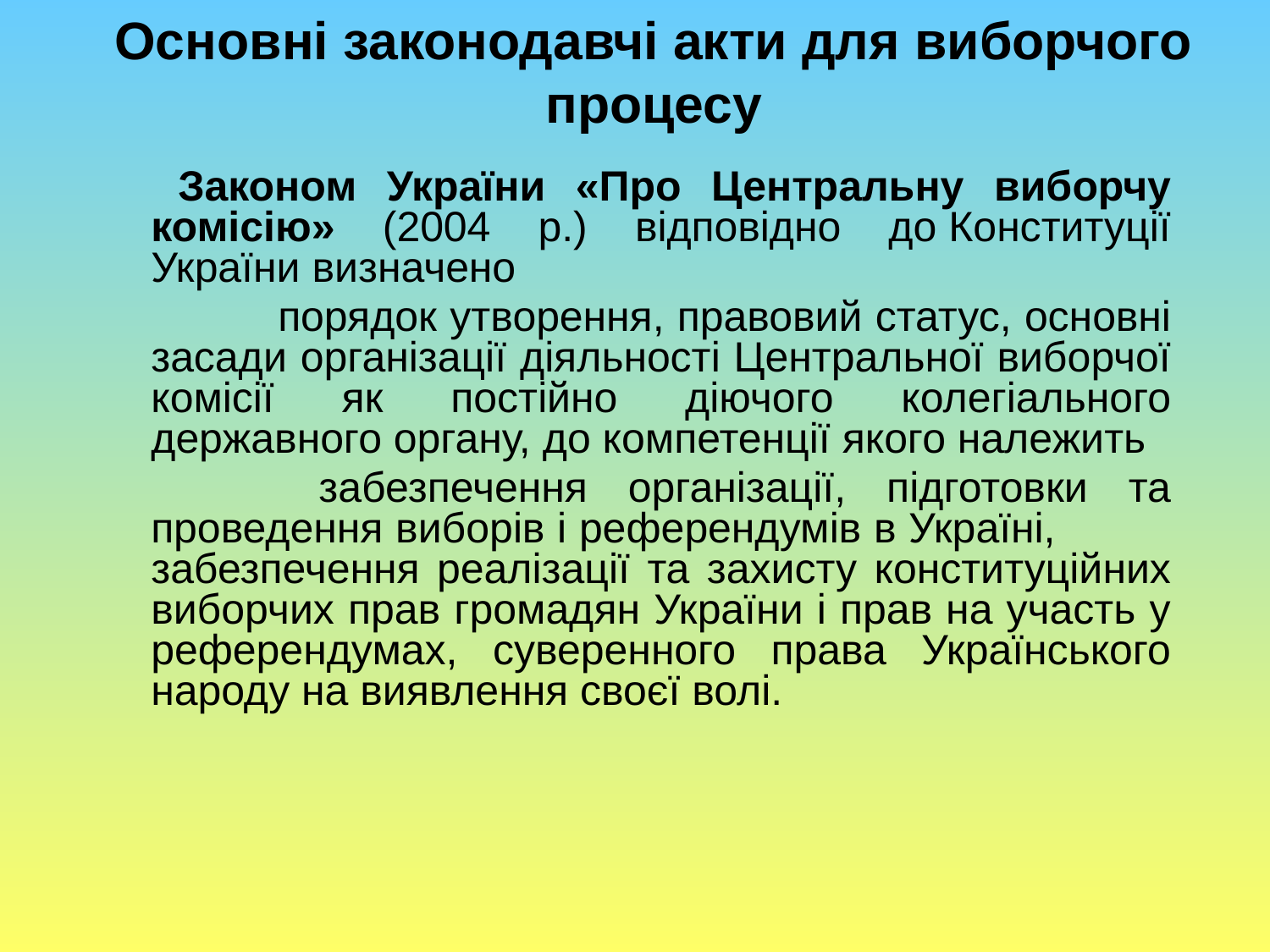

# Основні законодавчі акти для виборчого процесу

	 Законом України «Про Центральну виборчу комісію» (2004 р.) відповідно до Конституції України визначено
		порядок утворення, правовий статус, основні засади організації діяльності Центральної виборчої комісії як постійно діючого колегіального державного органу, до компетенції якого належить
		 забезпечення організації, підготовки та проведення виборів і референдумів в Україні, 	забезпечення реалізації та захисту конституційних виборчих прав громадян України і прав на участь у референдумах, суверенного права Українського народу на виявлення своєї волі.